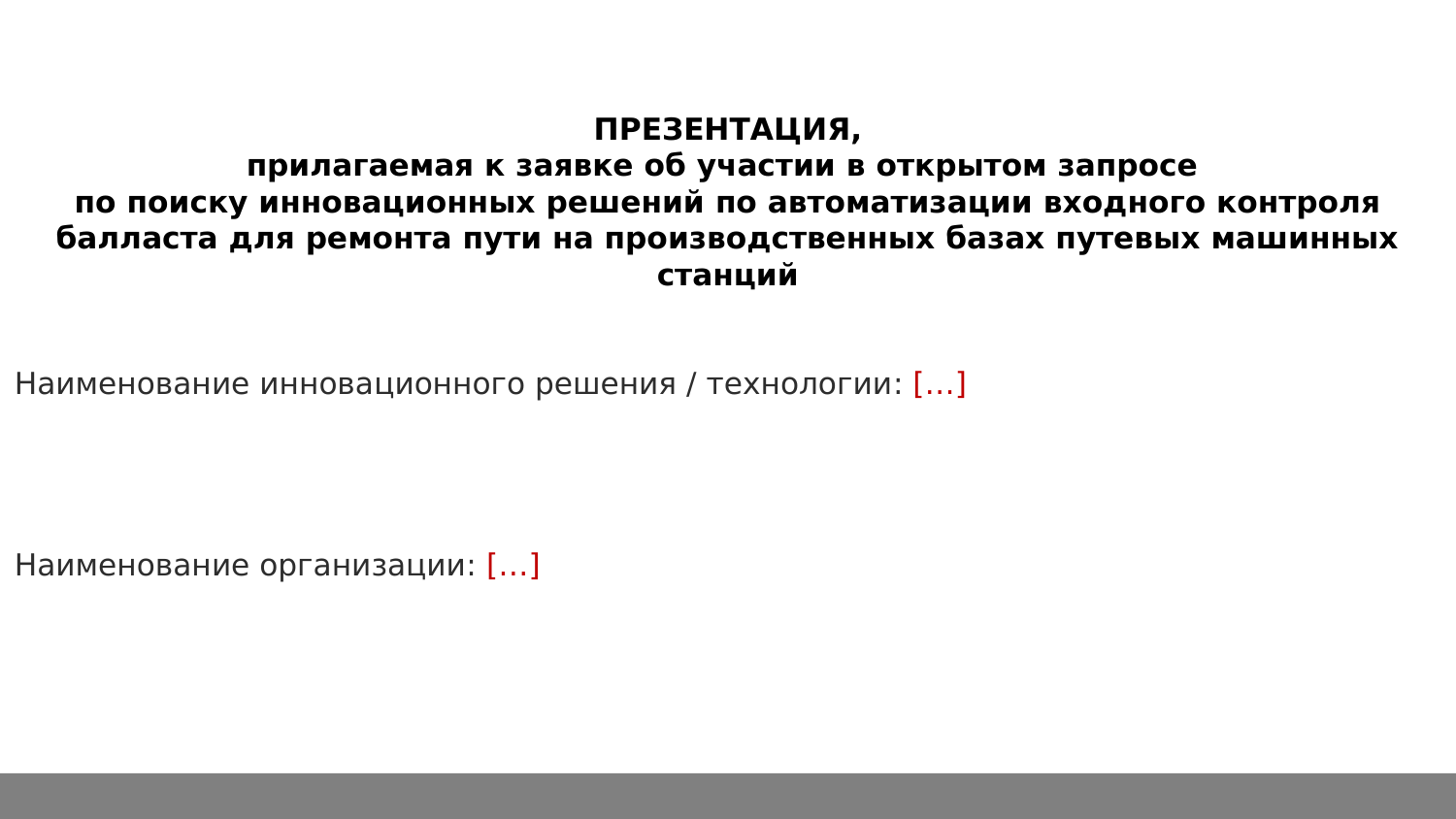

ПРЕЗЕНТАЦИЯ,
прилагаемая к заявке об участии в открытом запросе
по поиску инновационных решений по автоматизации входного контроля балласта для ремонта пути на производственных базах путевых машинных станций

Наименование инновационного решения / технологии: […]

Наименование организации: […]